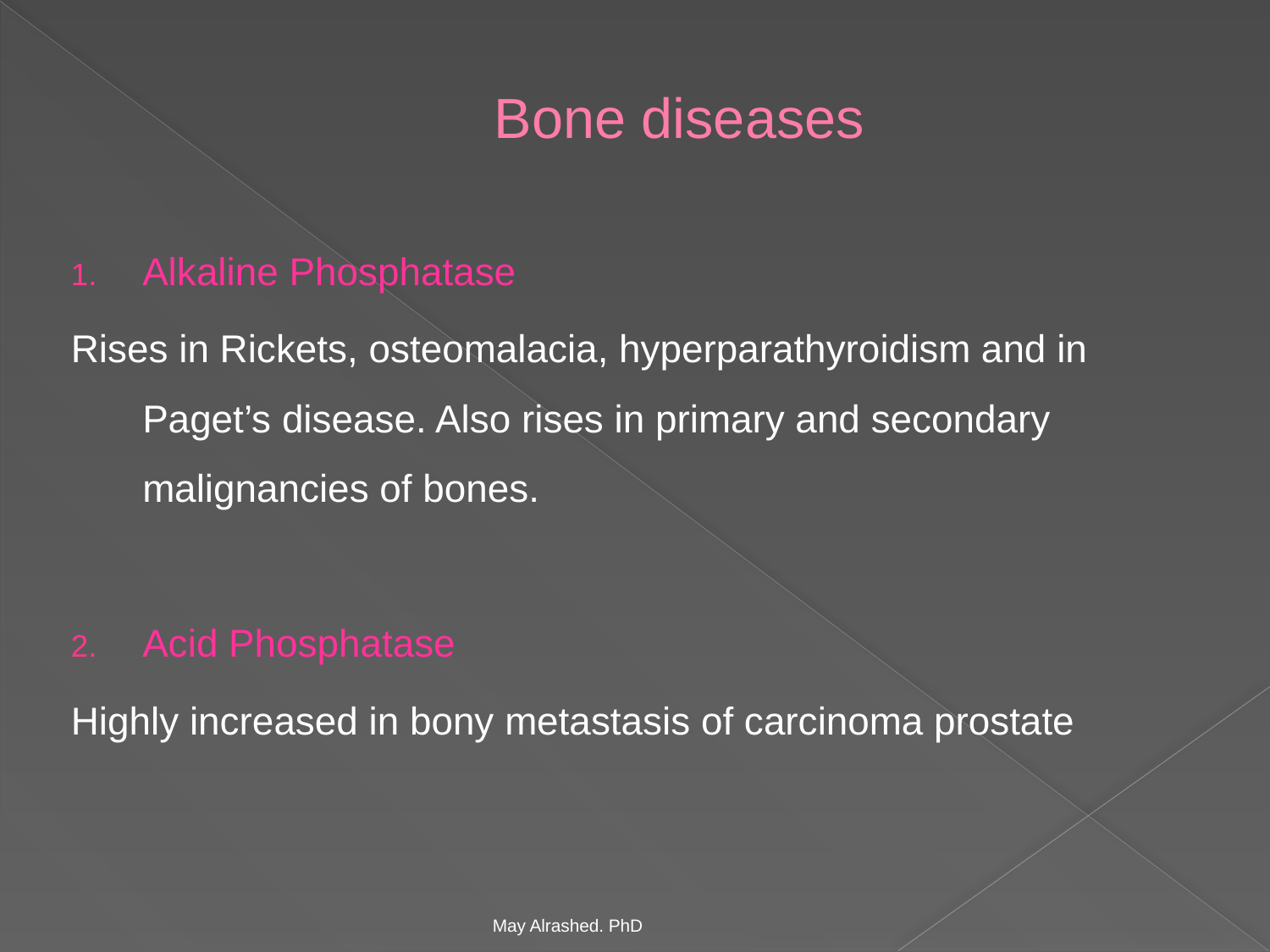

# Bone diseases
Alkaline Phosphatase
Rises in Rickets, osteomalacia, hyperparathyroidism and in Paget’s disease. Also rises in primary and secondary malignancies of bones.

Acid Phosphatase
Highly increased in bony metastasis of carcinoma prostate

May Alrashed. PhD